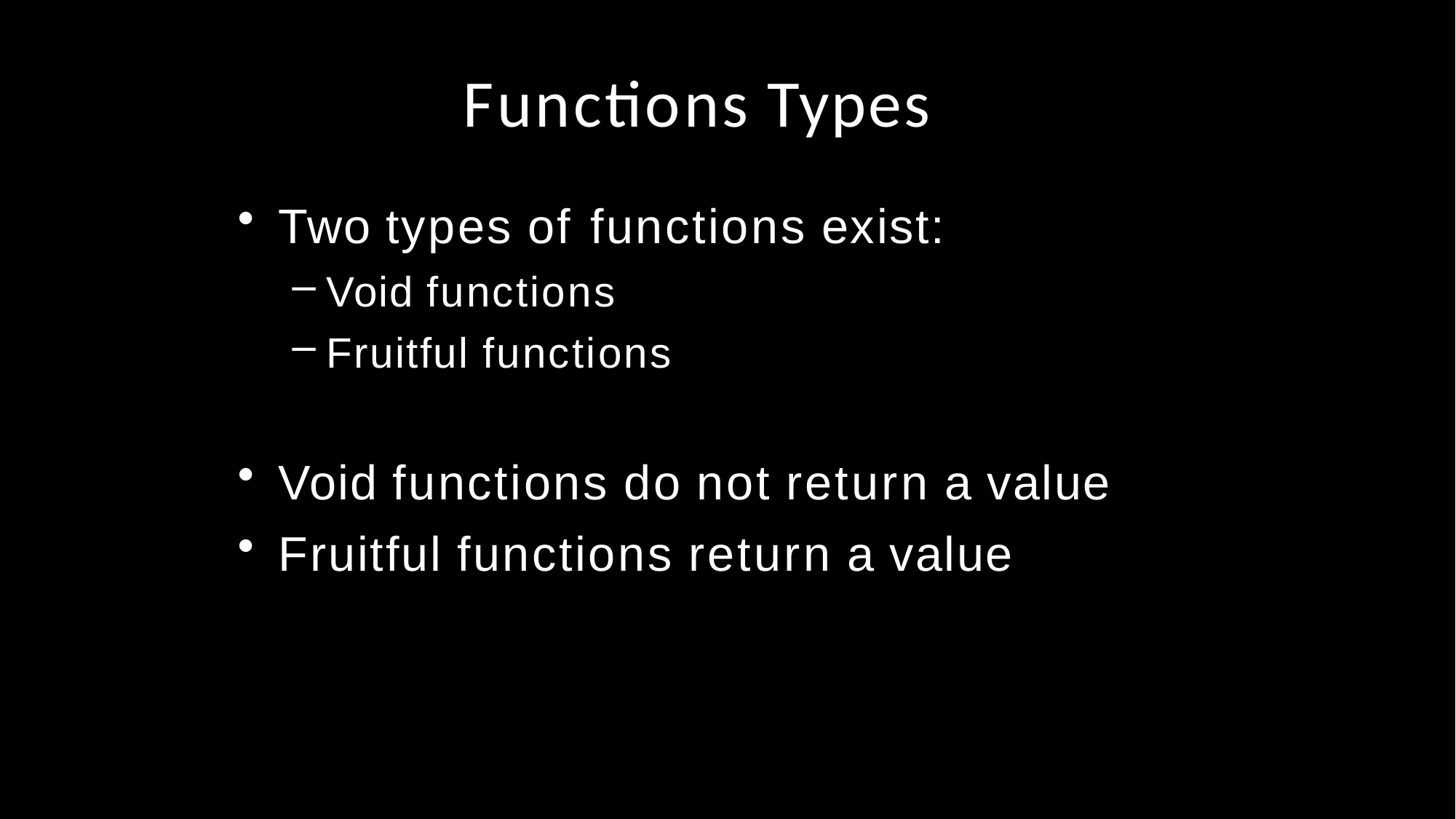

# Functions Types
Two types of functions exist:
Void functions
Fruitful functions

Void functions do not return a value
Fruitful functions return a value